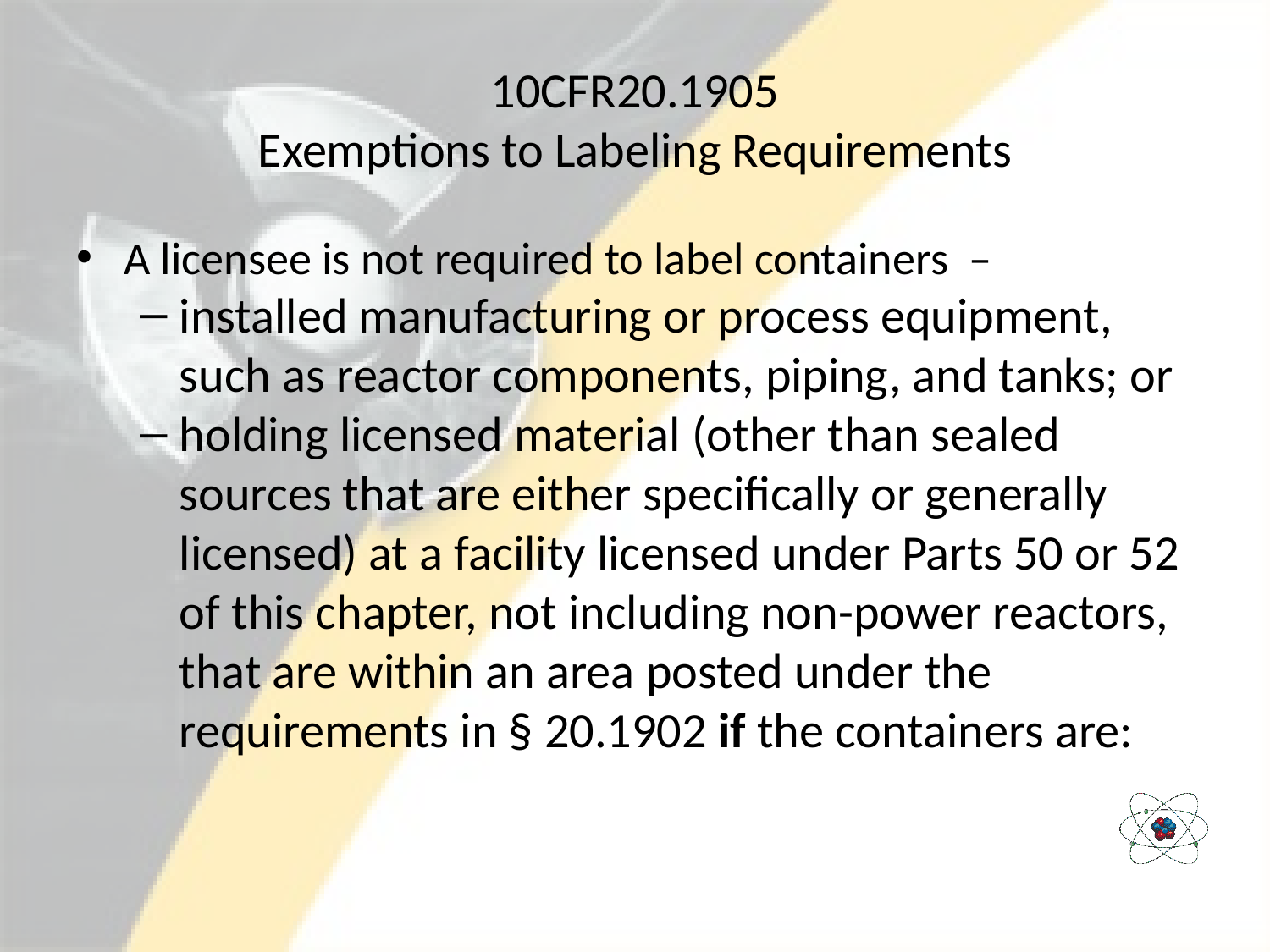

# 10CFR20.1905 Exemptions to Labeling Requirements
A licensee is not required to label containers  –
installed manufacturing or process equipment, such as reactor components, piping, and tanks; or
holding licensed material (other than sealed sources that are either specifically or generally licensed) at a facility licensed under Parts 50 or 52 of this chapter, not including non-power reactors, that are within an area posted under the requirements in § 20.1902 if the containers are: